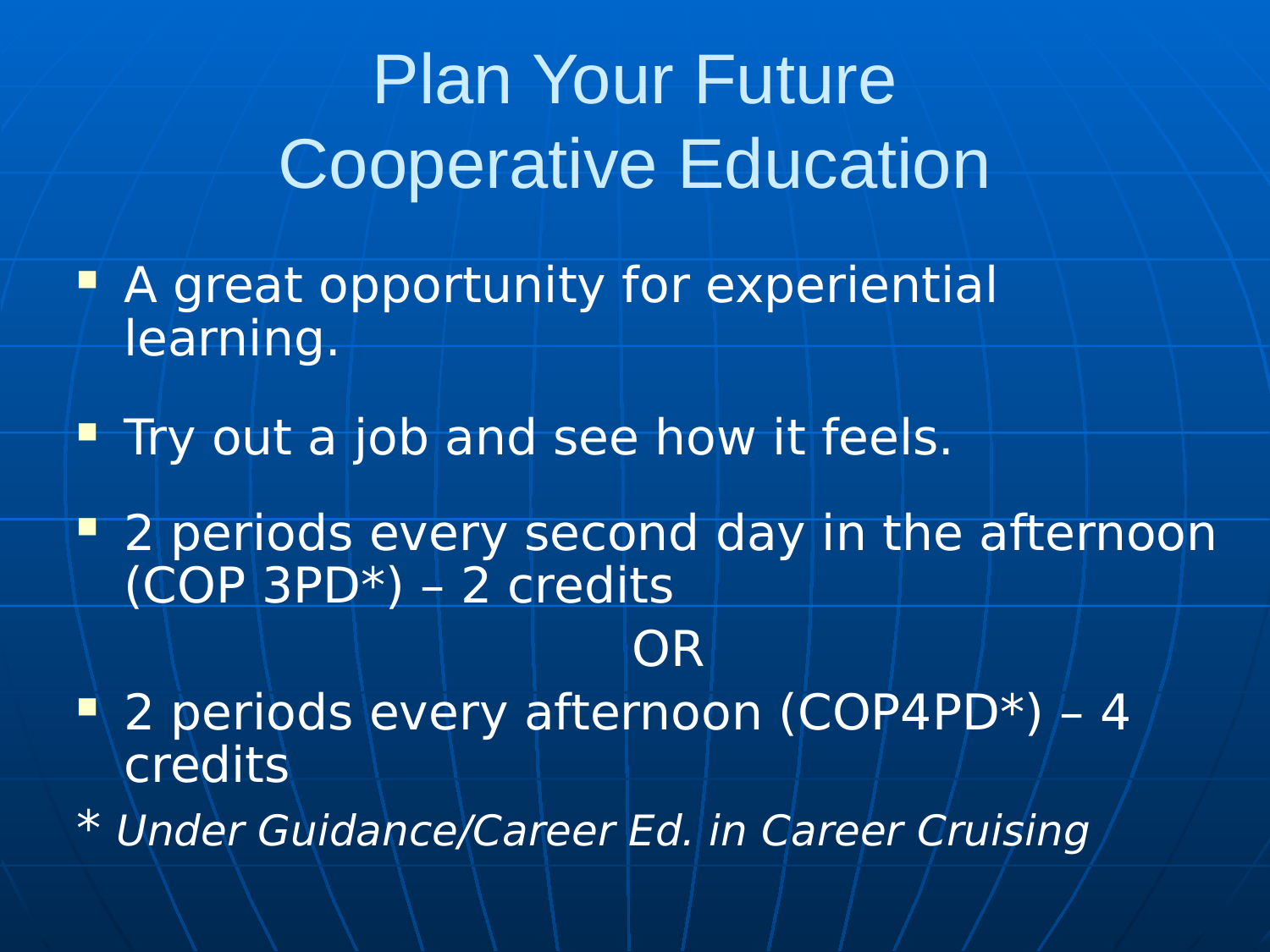

# Plan Your Future Cooperative Education
A great opportunity for experiential learning.

Try out a job and see how it feels.

2 periods every second day in the afternoon (COP 3PD*) – 2 credits
					OR
2 periods every afternoon (COP4PD*) – 4 credits
* Under Guidance/Career Ed. in Career Cruising